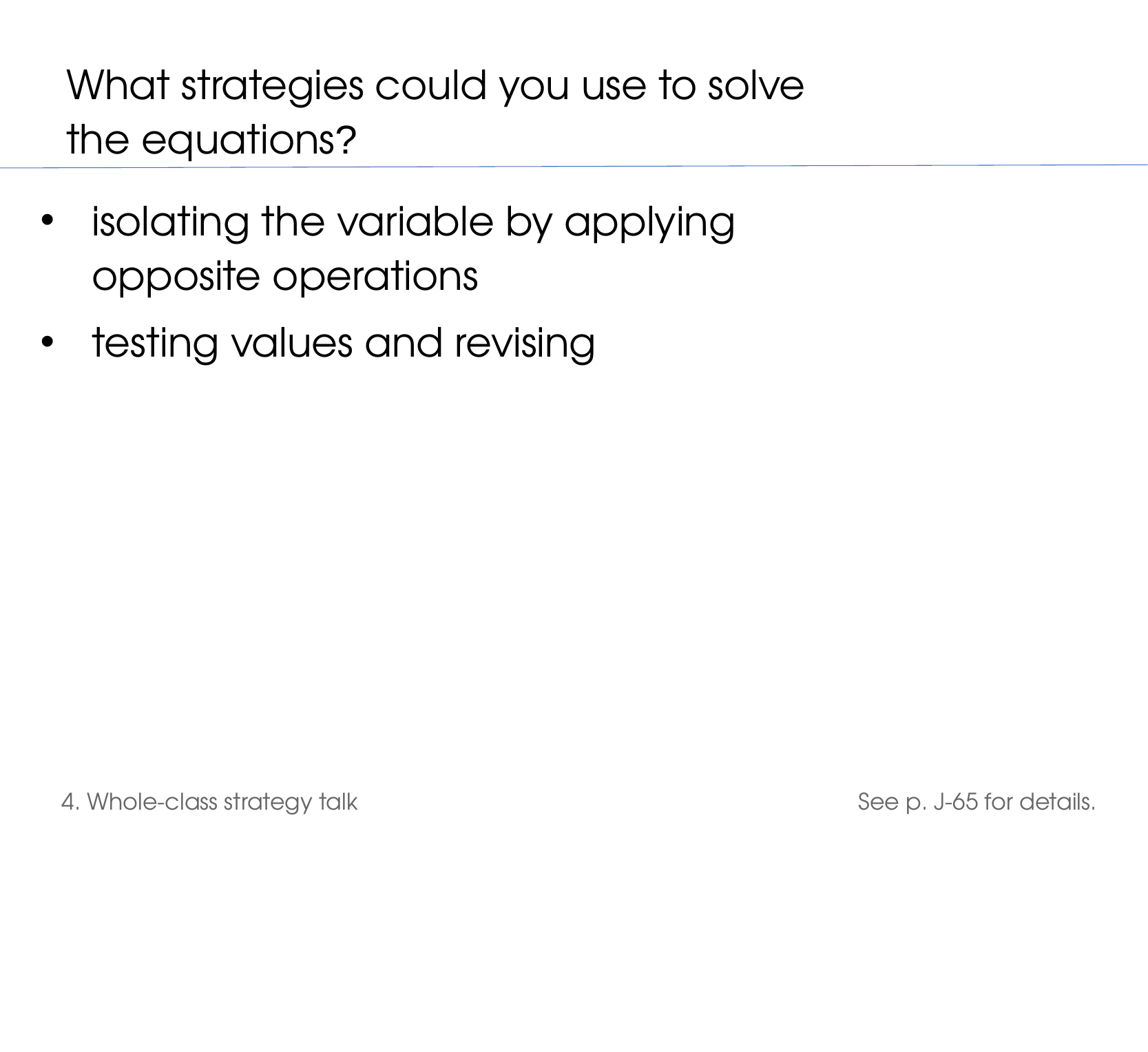

What strategies could you use to solve
the equations?
isolating the variable by applying
​opposite operations
testing values and revising
4. Whole-class strategy talk
See p. J-65 for details.